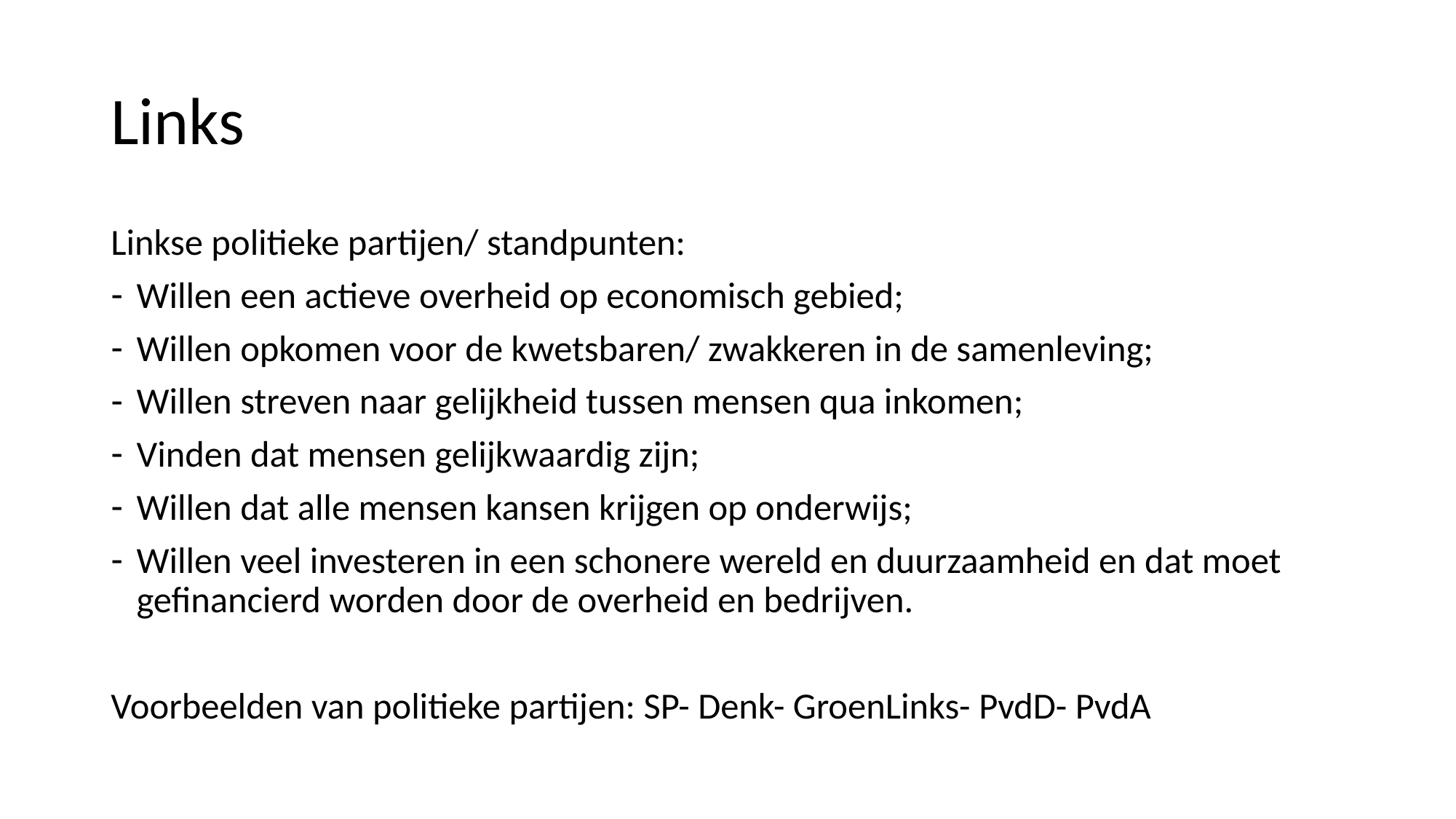

# Links
Linkse politieke partijen/ standpunten:
Willen een actieve overheid op economisch gebied;
Willen opkomen voor de kwetsbaren/ zwakkeren in de samenleving;
Willen streven naar gelijkheid tussen mensen qua inkomen;
Vinden dat mensen gelijkwaardig zijn;
Willen dat alle mensen kansen krijgen op onderwijs;
Willen veel investeren in een schonere wereld en duurzaamheid en dat moet gefinancierd worden door de overheid en bedrijven.

Voorbeelden van politieke partijen: SP- Denk- GroenLinks- PvdD- PvdA